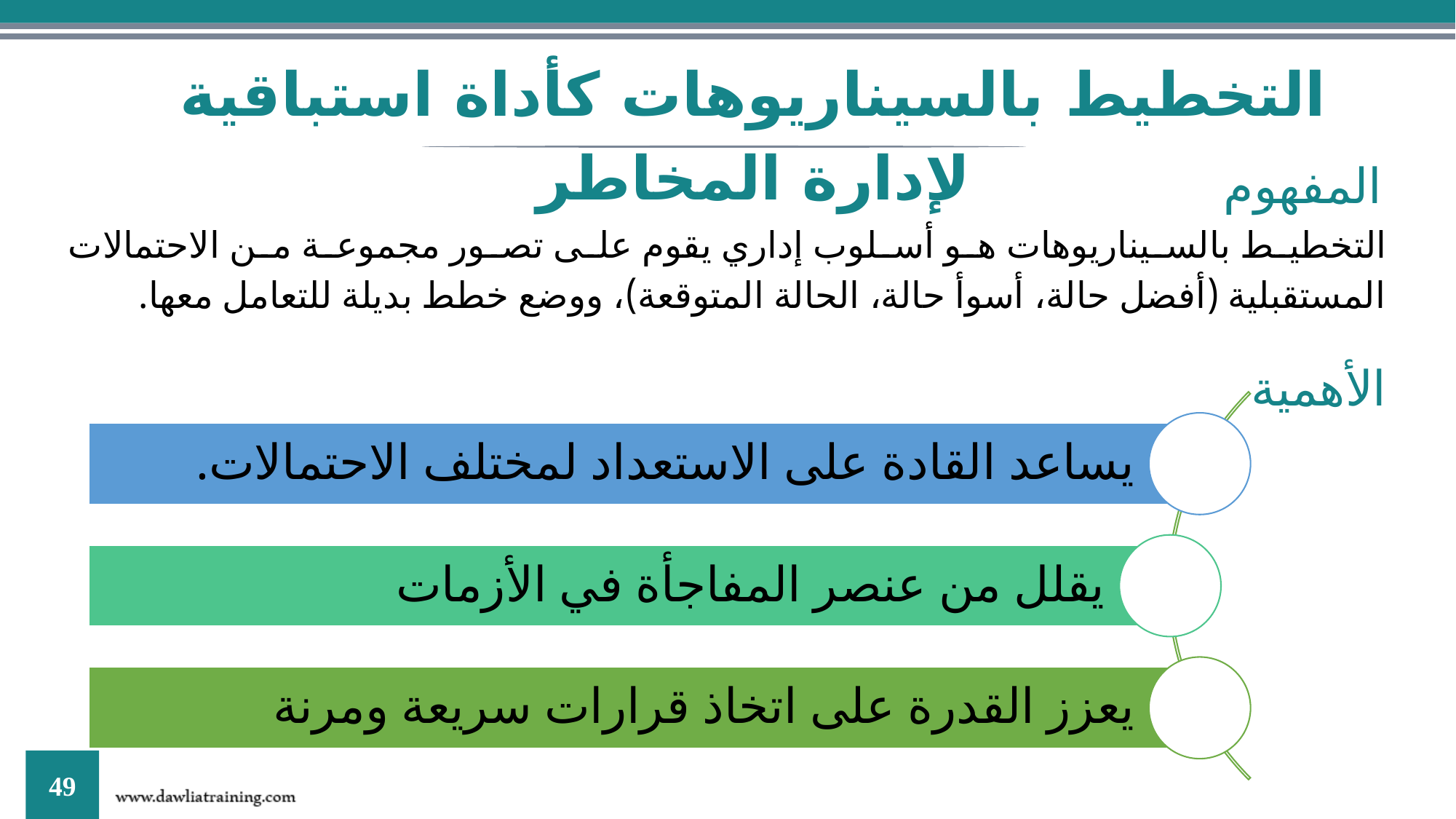

التخطيط بالسيناريوهات كأداة استباقية لإدارة المخاطر
المفهوم
التخطيط بالسيناريوهات هو أسلوب إداري يقوم على تصور مجموعة من الاحتمالات المستقبلية (أفضل حالة، أسوأ حالة، الحالة المتوقعة)، ووضع خطط بديلة للتعامل معها.
الأهمية
يساعد القادة على الاستعداد لمختلف الاحتمالات.
يقلل من عنصر المفاجأة في الأزمات
يعزز القدرة على اتخاذ قرارات سريعة ومرنة